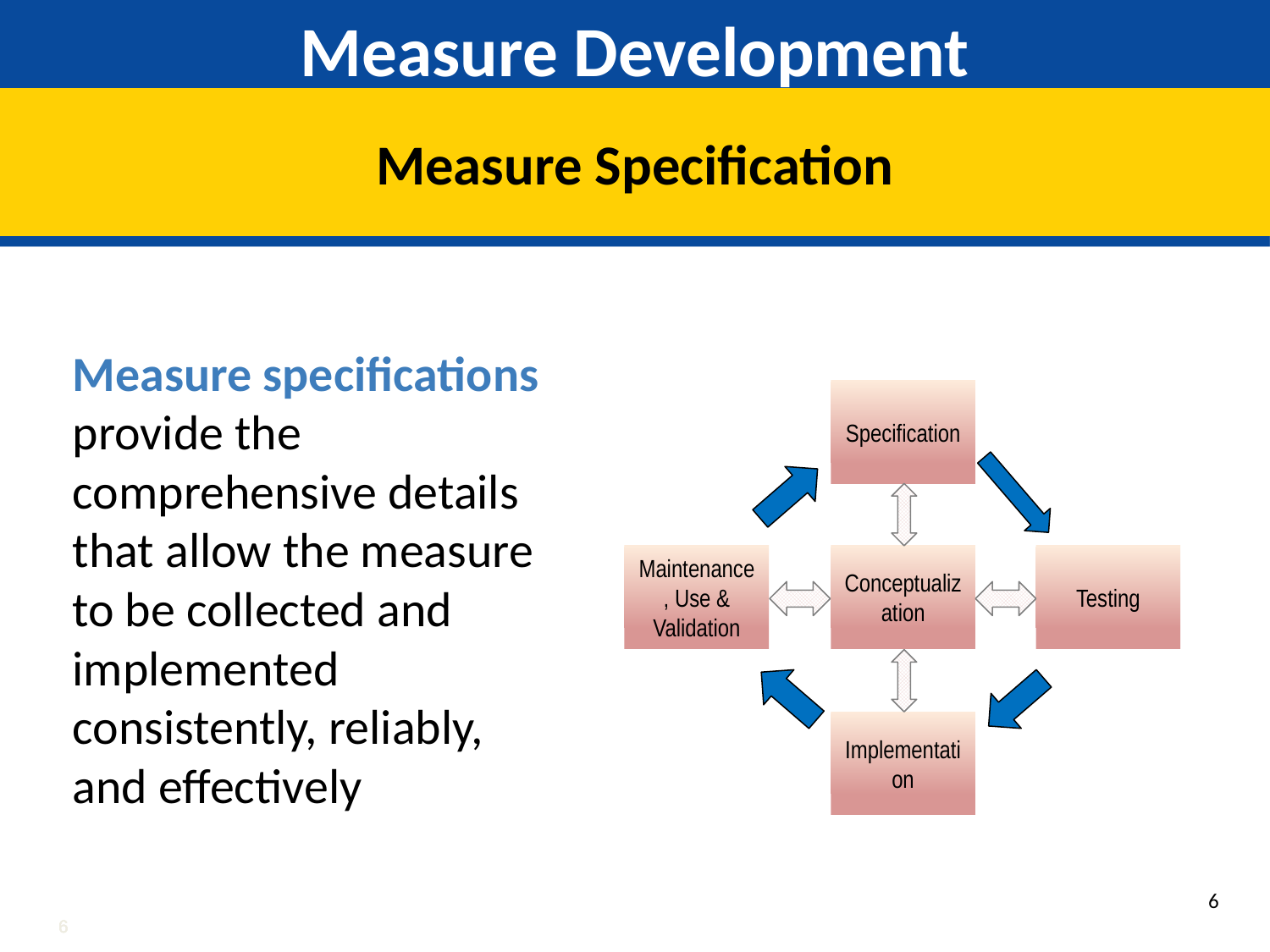

# Measure Development
Measure Specification
Measure specifications provide the comprehensive details that allow the measure to be collected and implemented consistently, reliably, and effectively
Specification

Maintenance, Use & Validation
Conceptualization
Testing

Implementation
6
6
6
6